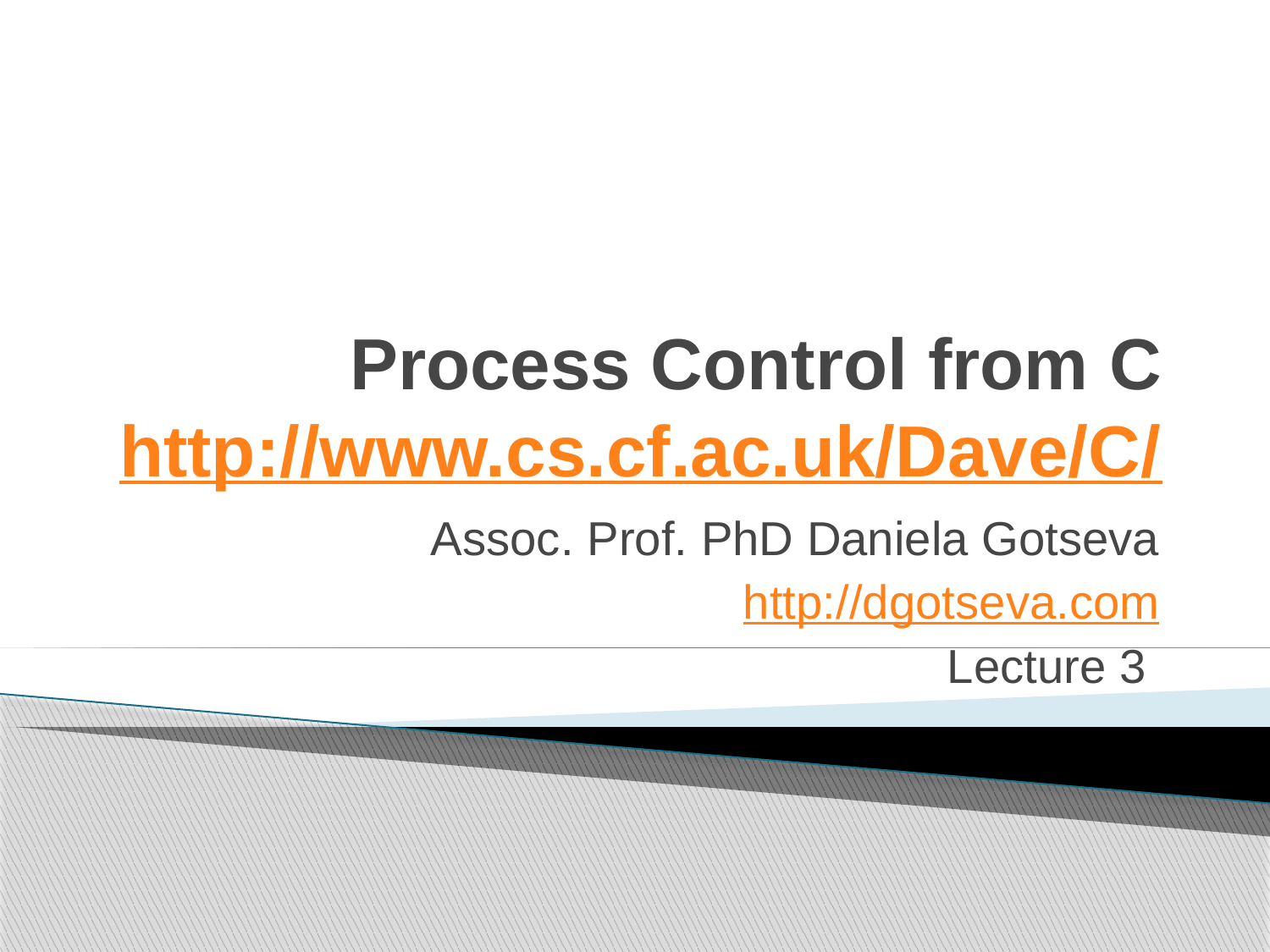

# Process Control from С http://www.cs.cf.ac.uk/Dave/C/
Assoc. Prof. PhD Daniela Gotseva
http://dgotseva.com
Lecture 3